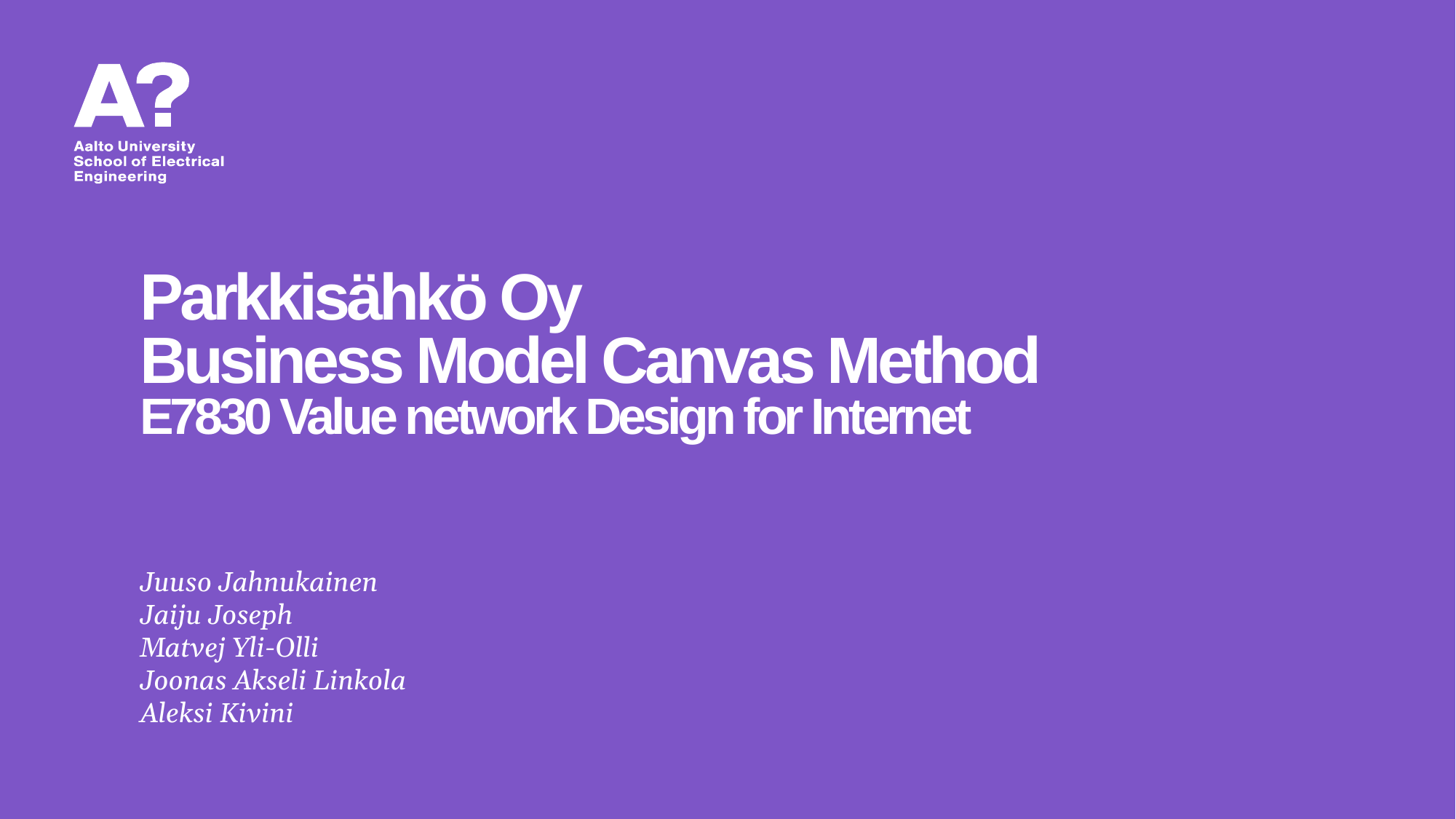

# Parkkisähkö Oy Business Model Canvas Method E7830 Value network Design for Internet
Juuso Jahnukainen
Jaiju Joseph
Matvej Yli-Olli
Joonas Akseli Linkola
Aleksi Kivini